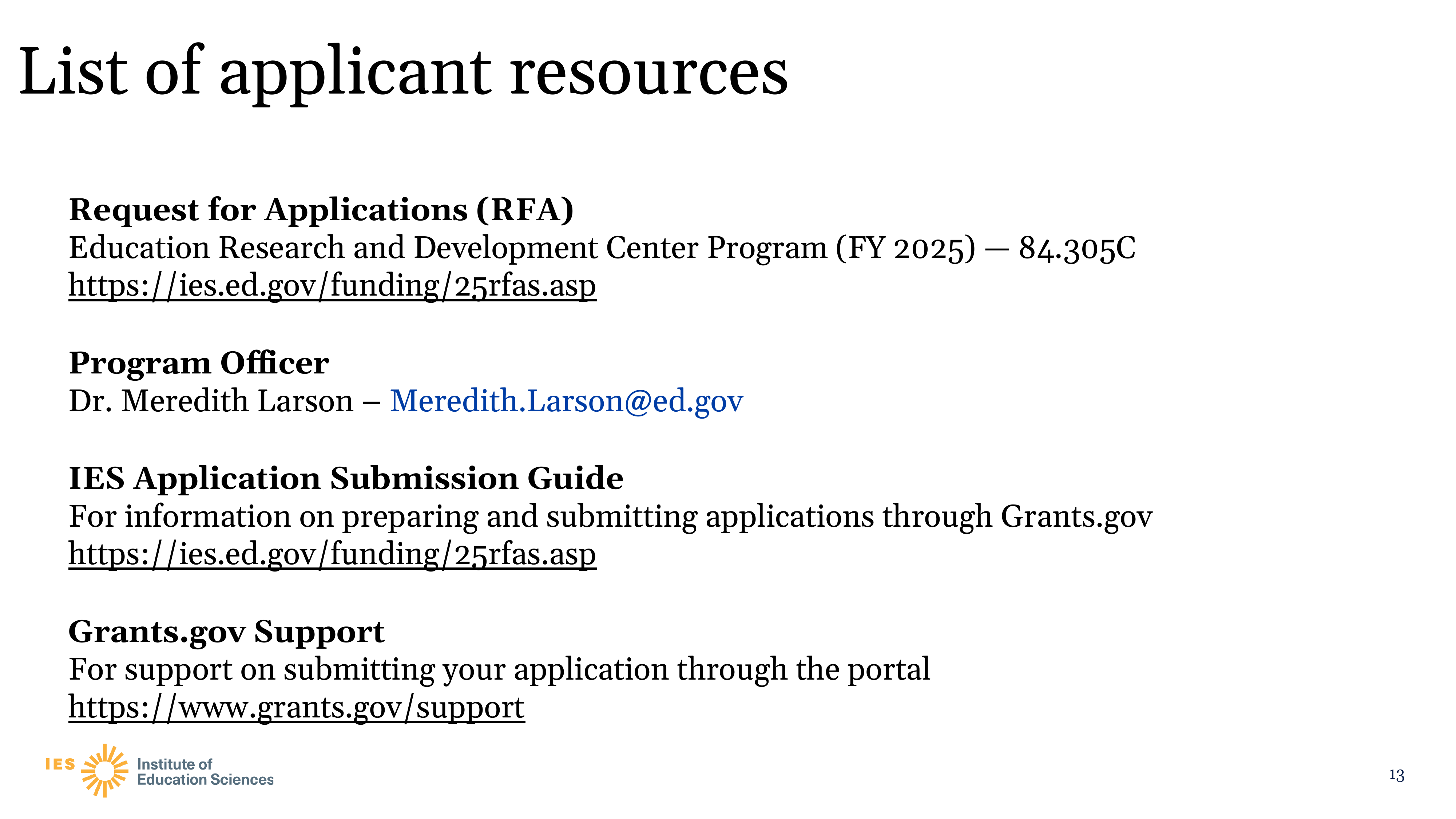

# List of applicant resources
Request for Applications (RFA)
Education Research and Development Center Program (FY 2025) — 84.305C
https://ies.ed.gov/funding/25rfas.asp

Program Officer
Dr. Meredith Larson – Meredith.Larson@ed.gov

IES Application Submission Guide
For information on preparing and submitting applications through Grants.gov
https://ies.ed.gov/funding/25rfas.asp

Grants.gov Support
For support on submitting your application through the portal
https://www.grants.gov/support
13